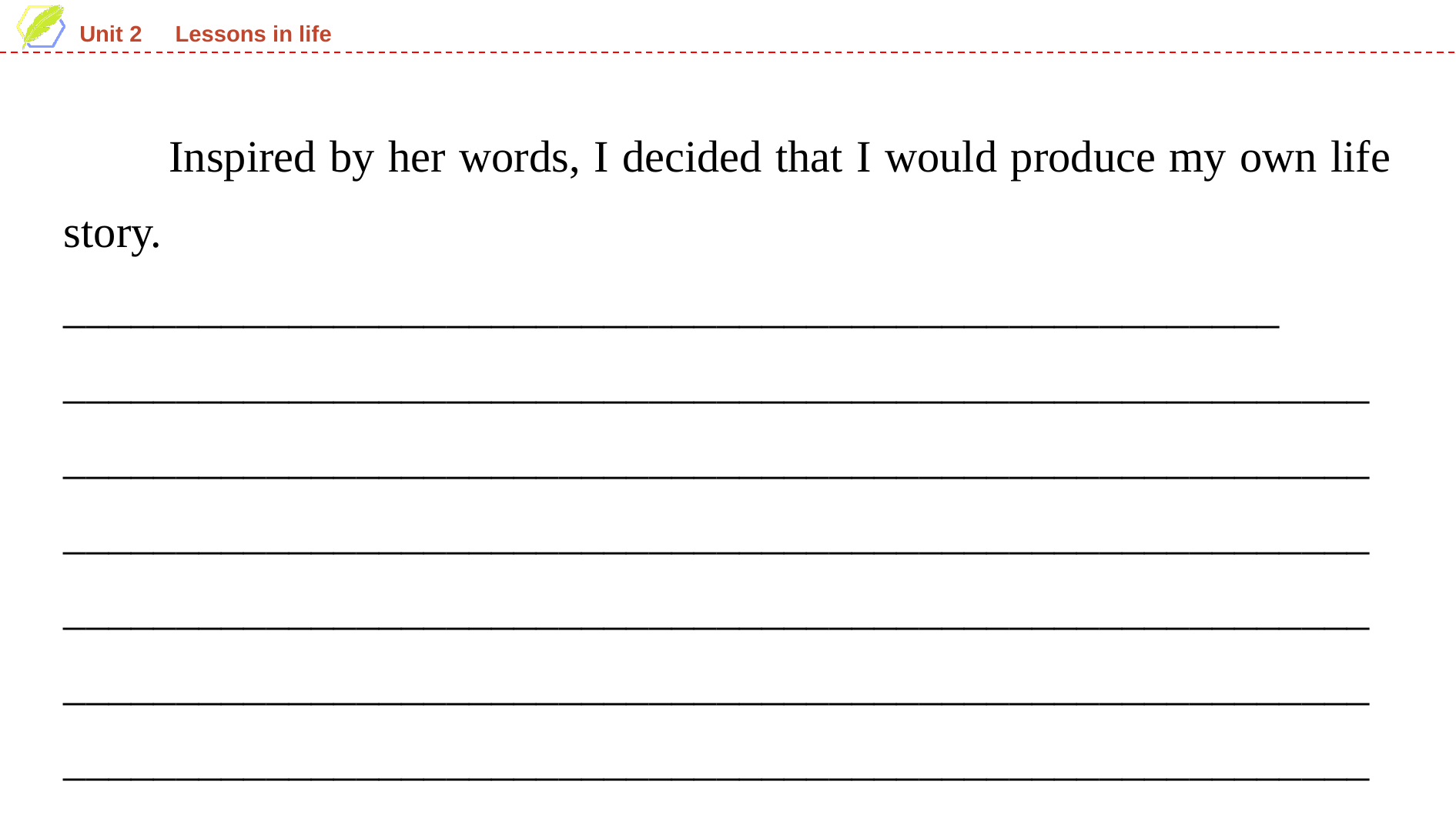

Inspired by her words, I decided that I would produce my own life story. ______________________________________________________　__________________________________________________________________________________________________________________________________________________________________________________________________________________________________________________________________________________________________________________________________________________________________